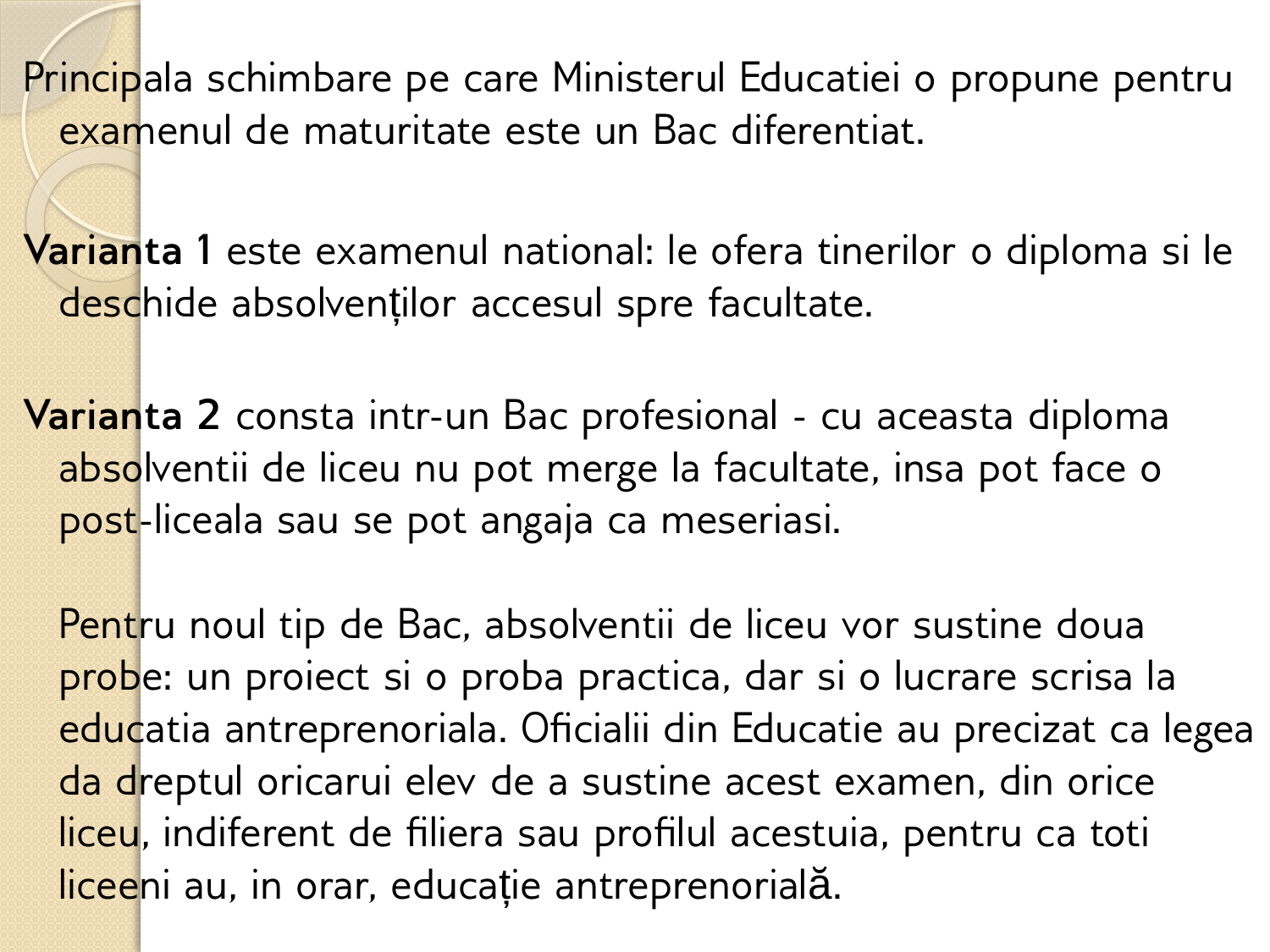

Principala schimbare pe care Ministerul Educatiei o propune pentru examenul de maturitate este un Bac diferentiat.

Varianta 1 este examenul national: le ofera tinerilor o diploma si le deschide absolvenților accesul spre facultate.
Varianta 2 consta intr-un Bac profesional - cu aceasta diploma absolventii de liceu nu pot merge la facultate, insa pot face o post-liceala sau se pot angaja ca meseriasi.
Pentru noul tip de Bac, absolventii de liceu vor sustine doua probe: un proiect si o proba practica, dar si o lucrare scrisa la educatia antreprenoriala. Oficialii din Educatie au precizat ca legea da dreptul oricarui elev de a sustine acest examen, din orice liceu, indiferent de filiera sau profilul acestuia, pentru ca toti liceeni au, in orar, educație antreprenorială.